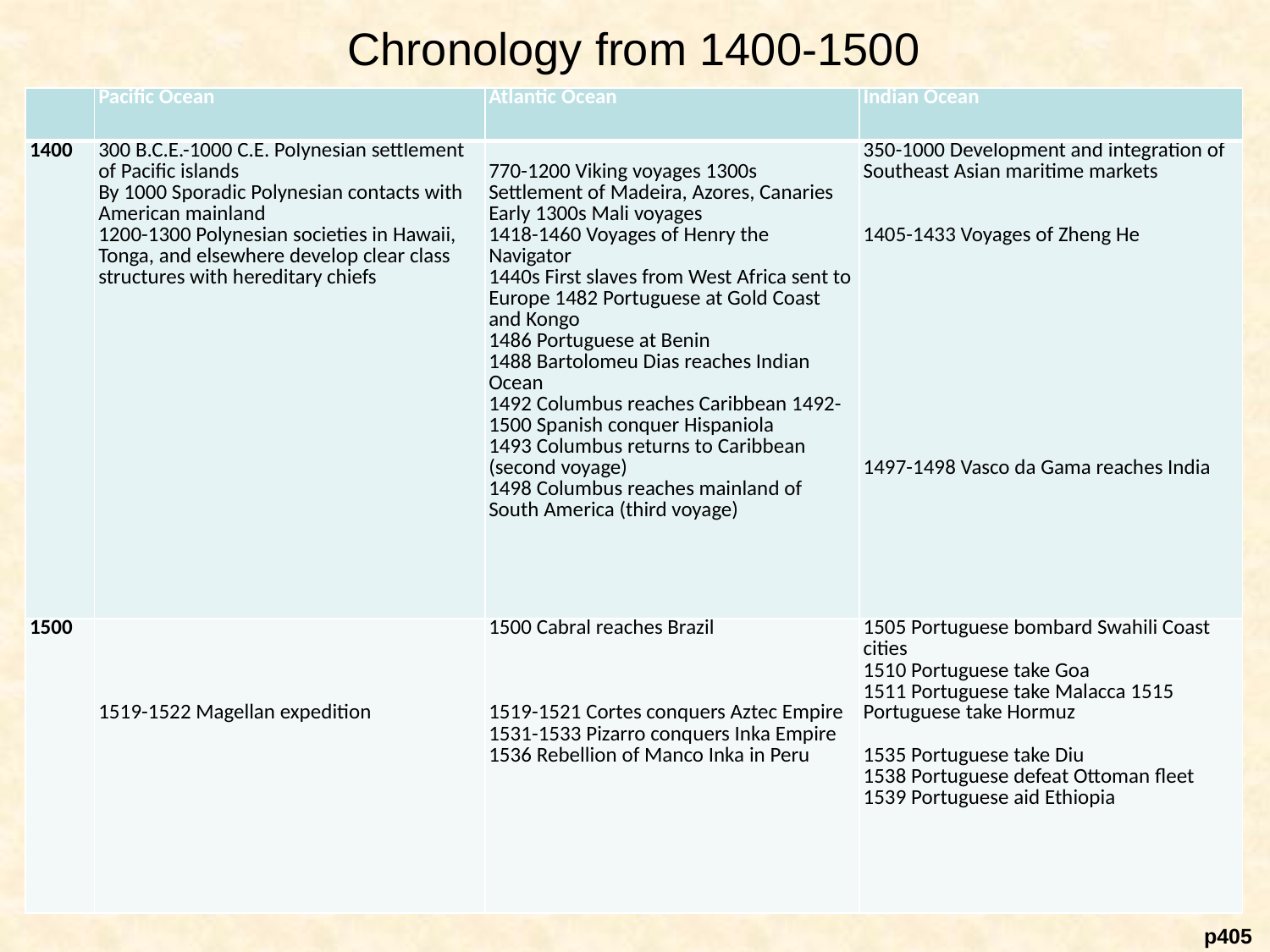

# Chronology from 1400-1500
| Empty cell | Pacific Ocean | Atlantic Ocean | Indian Ocean |
| --- | --- | --- | --- |
| 1400 | 300 B.C.E.-1000 C.E. Polynesian settlement of Pacific islands By 1000 Sporadic Polynesian contacts with American mainland 1200-1300 Polynesian societies in Hawaii, Tonga, and elsewhere develop clear class structures with hereditary chiefs | 770-1200 Viking voyages 1300s Settlement of Madeira, Azores, Canaries Early 1300s Mali voyages 1418-1460 Voyages of Henry the Navigator 1440s First slaves from West Africa sent to Europe 1482 Portuguese at Gold Coast and Kongo 1486 Portuguese at Benin 1488 Bartolomeu Dias reaches Indian Ocean 1492 Columbus reaches Caribbean 1492-1500 Spanish conquer Hispaniola 1493 Columbus returns to Caribbean (second voyage) 1498 Columbus reaches mainland of South America (third voyage) | 350-1000 Development and integration of Southeast Asian maritime markets 1405-1433 Voyages of Zheng He 1497-1498 Vasco da Gama reaches India |
| 1500 | 1519-1522 Magellan expedition | 1500 Cabral reaches Brazil 1519-1521 Cortes conquers Aztec Empire 1531-1533 Pizarro conquers Inka Empire 1536 Rebellion of Manco Inka in Peru | 1505 Portuguese bombard Swahili Coast cities 1510 Portuguese take Goa 1511 Portuguese take Malacca 1515 Portuguese take Hormuz 1535 Portuguese take Diu 1538 Portuguese defeat Ottoman fleet 1539 Portuguese aid Ethiopia |
 p405